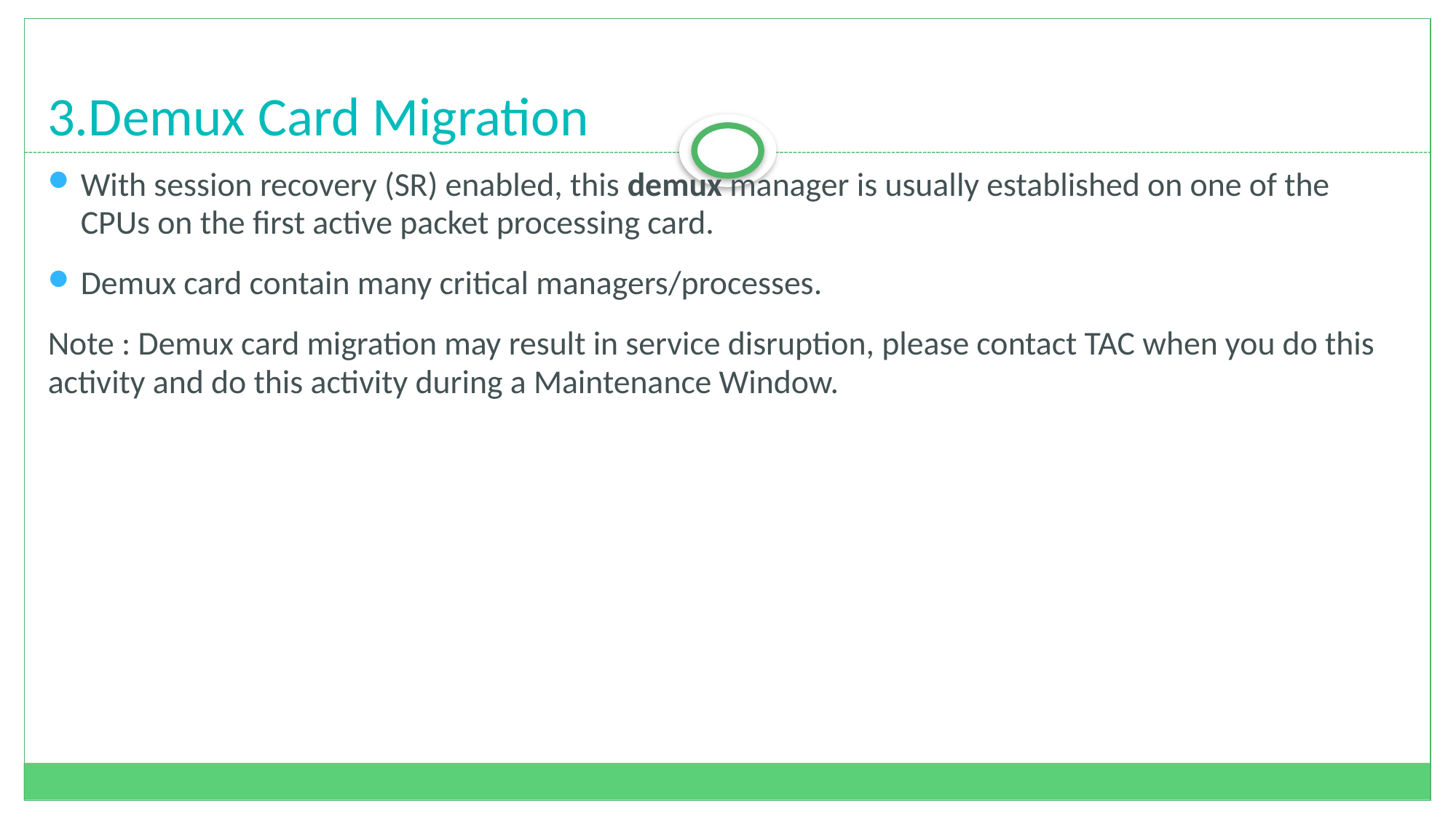

# 3.Demux Card Migration
With session recovery (SR) enabled, this demux manager is usually established on one of the CPUs on the first active packet processing card.
Demux card contain many critical managers/processes.
Note : Demux card migration may result in service disruption, please contact TAC when you do this activity and do this activity during a Maintenance Window.